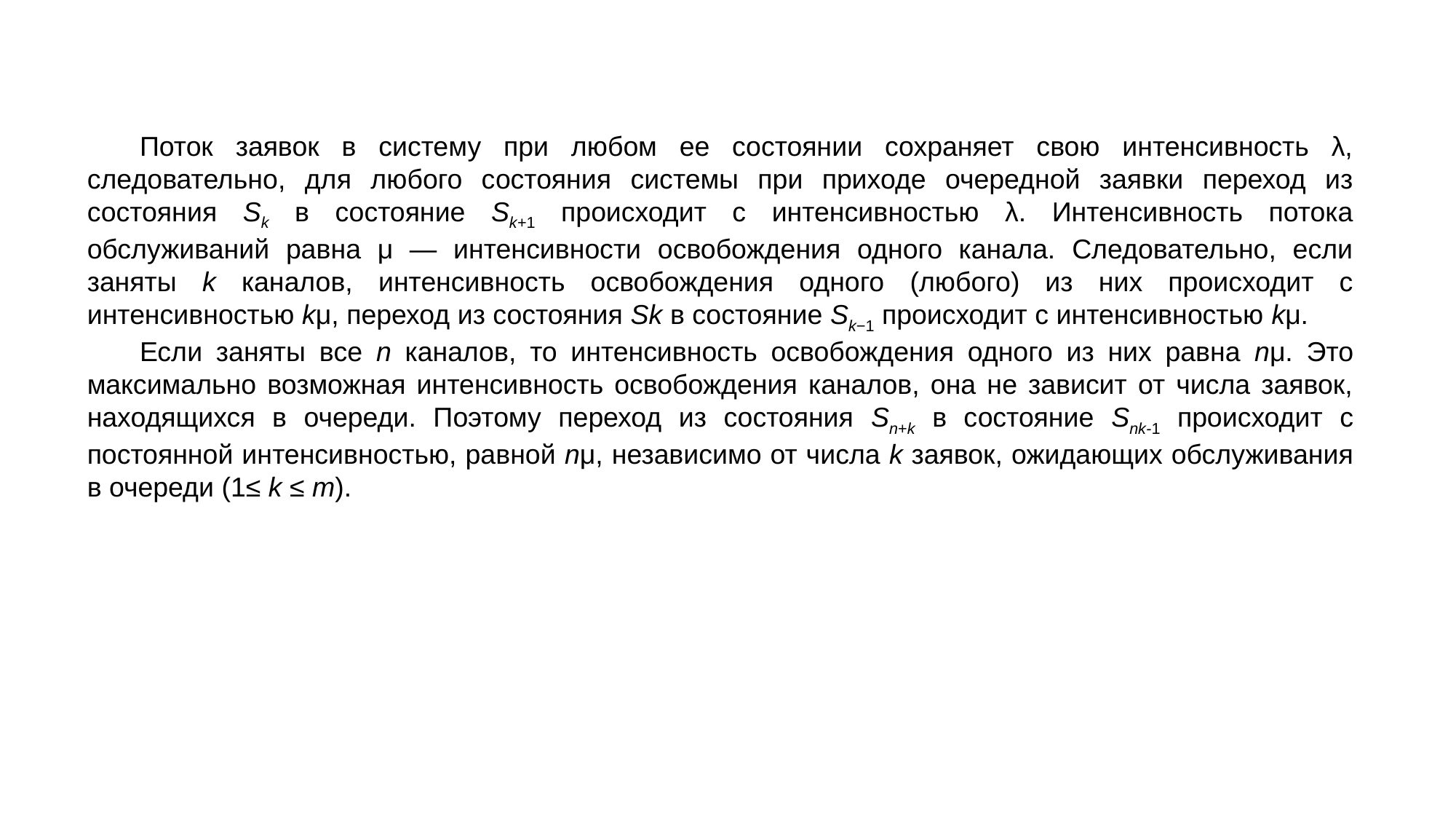

Поток заявок в систему при любом ее состоянии сохраняет свою интенсивность λ, следовательно, для любого состояния системы при приходе очередной заявки переход из состояния Sk в состояние Sk+1 происходит с интенсивностью λ. Интенсивность потока обслуживаний равна μ — интенсивности освобождения одного канала. Следовательно, если заняты k каналов, интенсивность освобождения одного (любого) из них происходит с интенсивностью kμ, переход из состояния Sk в состояние Sk−1 происходит с интенсивностью kμ.
Если заняты все n каналов, то интенсивность освобождения одного из них равна nμ. Это максимально возможная интенсивность освобождения каналов, она не зависит от числа заявок, находящихся в очереди. Поэтому переход из состояния Sn+k в состояние Snk-1 происходит с постоянной интенсивностью, равной nμ, независимо от числа k заявок, ожидающих обслуживания в очереди (1≤ k ≤ m).